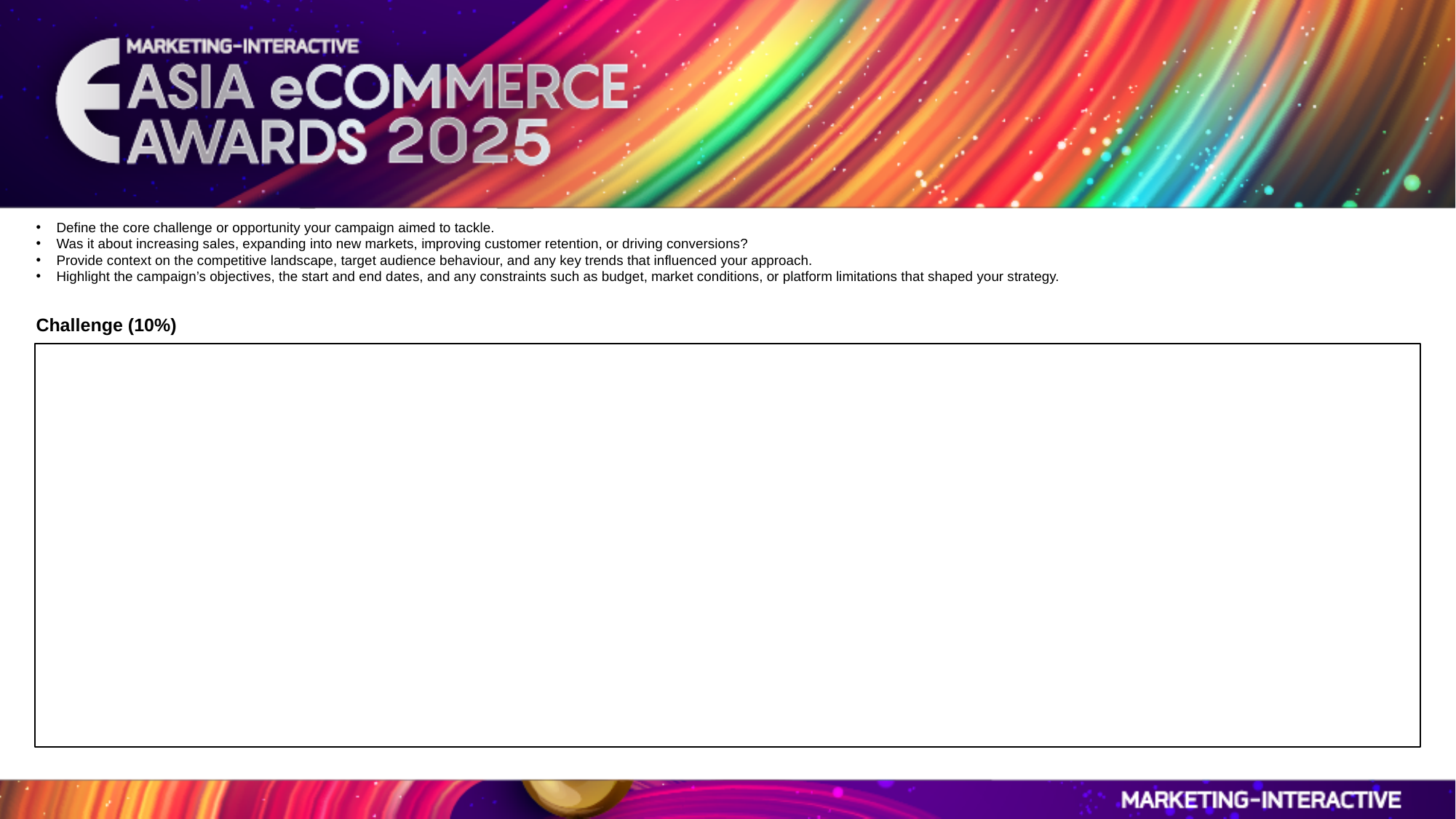

Define the core challenge or opportunity your campaign aimed to tackle.
Was it about increasing sales, expanding into new markets, improving customer retention, or driving conversions?
Provide context on the competitive landscape, target audience behaviour, and any key trends that influenced your approach.
Highlight the campaign’s objectives, the start and end dates, and any constraints such as budget, market conditions, or platform limitations that shaped your strategy.
Challenge (10%)